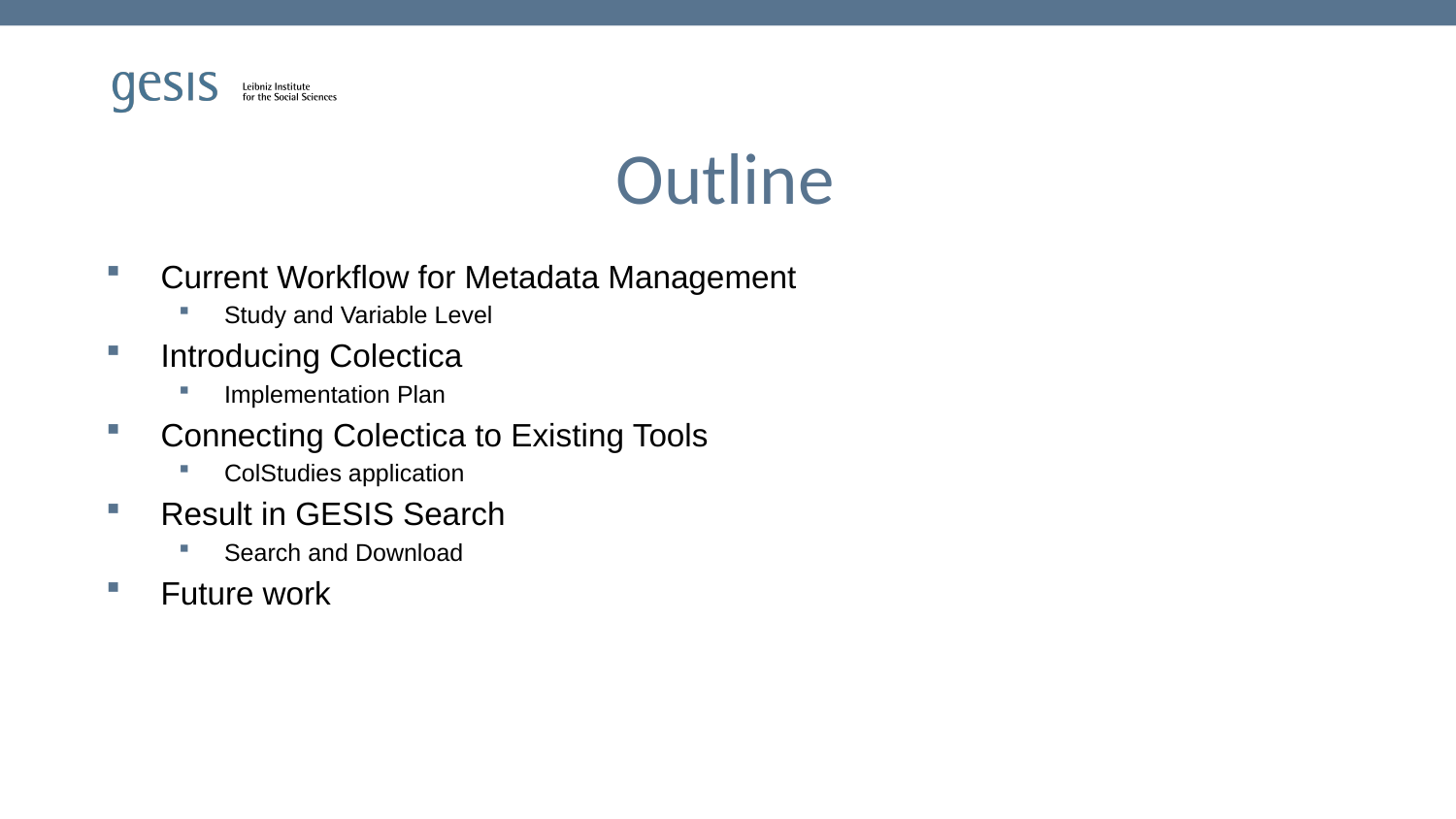

# Outline
Current Workflow for Metadata Management
Study and Variable Level
Introducing Colectica
Implementation Plan
Connecting Colectica to Existing Tools
ColStudies application
Result in GESIS Search
Search and Download
Future work